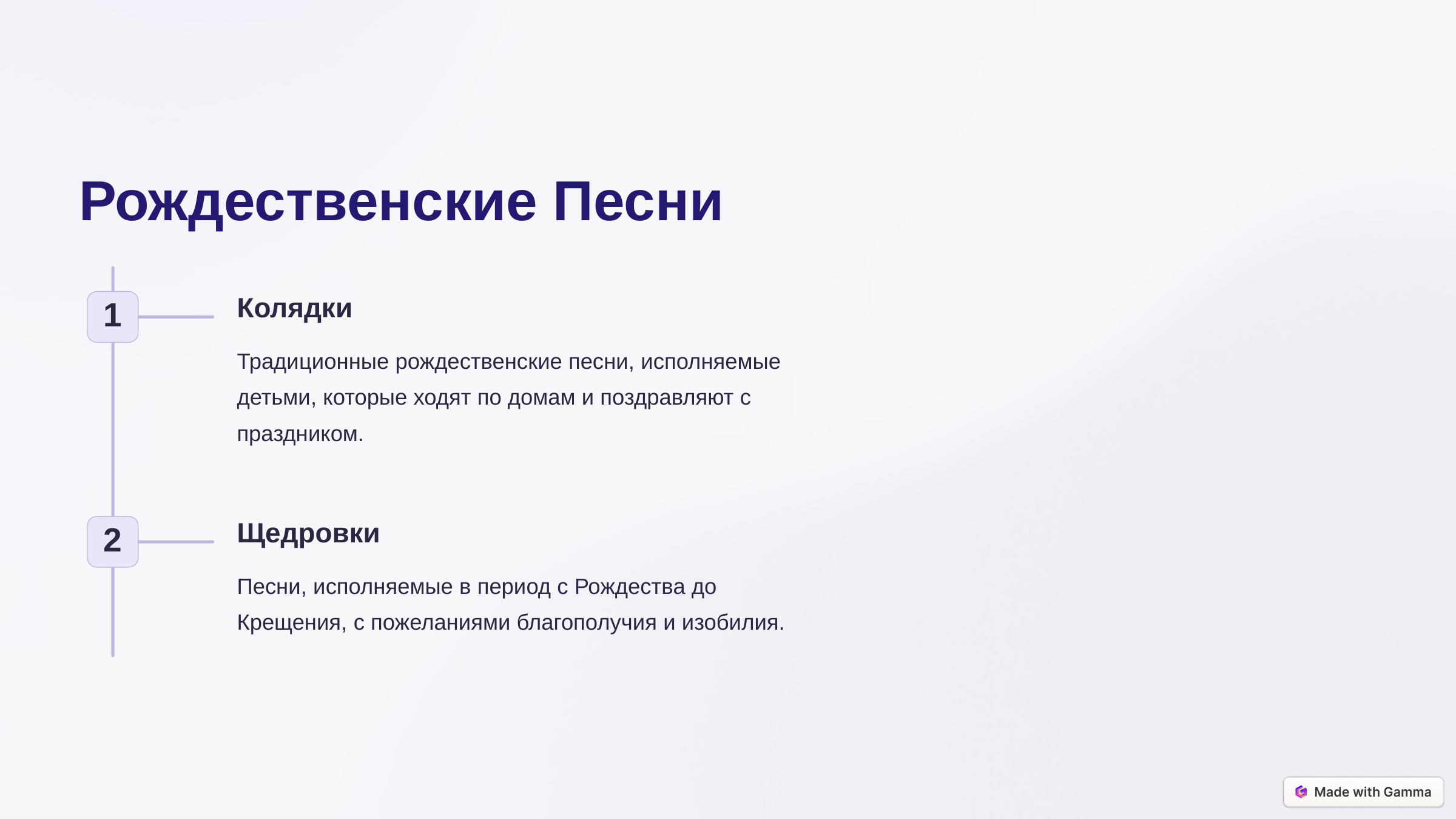

Рождественские Песни

Колядки

1

Традиционные рождественские песни, исполняемые детьми, которые ходят по домам и поздравляют с праздником.
Щедровки

2

Песни, исполняемые в период с Рождества до Крещения, с пожеланиями благополучия и изобилия.